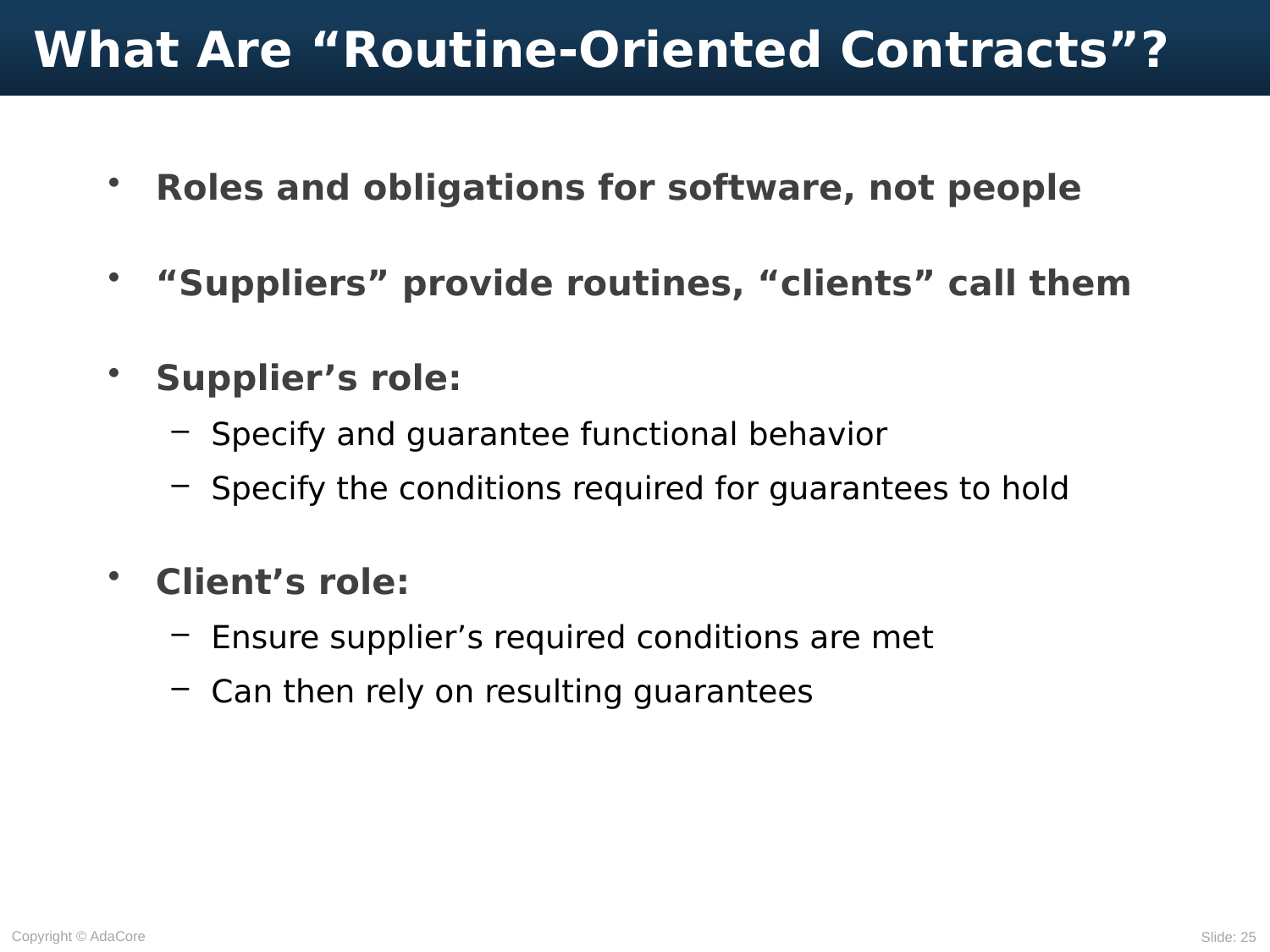

# What Are “Routine-Oriented Contracts”?
Roles and obligations for software, not people
“Suppliers” provide routines, “clients” call them
Supplier’s role:
Specify and guarantee functional behavior
Specify the conditions required for guarantees to hold
Client’s role:
Ensure supplier’s required conditions are met
Can then rely on resulting guarantees